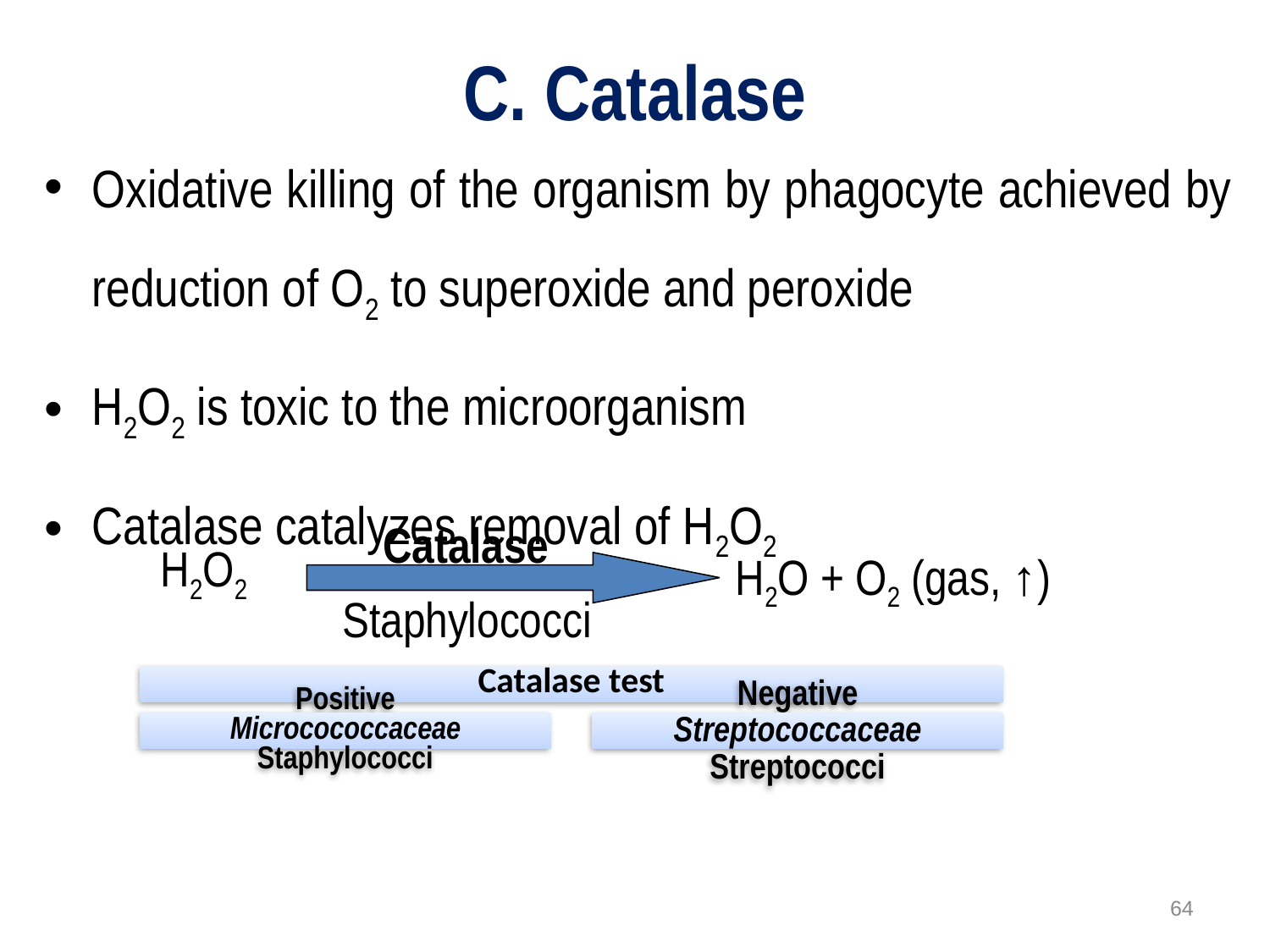

# C. Catalase
Oxidative killing of the organism by phagocyte achieved by reduction of O2 to superoxide and peroxide
H2O2 is toxic to the microorganism
Catalase catalyzes removal of H2O2

H2O2
Catalase
H2O + O2 (gas, ↑)

Staphylococci
Catalase test
Positive
Microcococcaceae
Staphylococci
Negative
Streptococcaceae
Streptococci

64